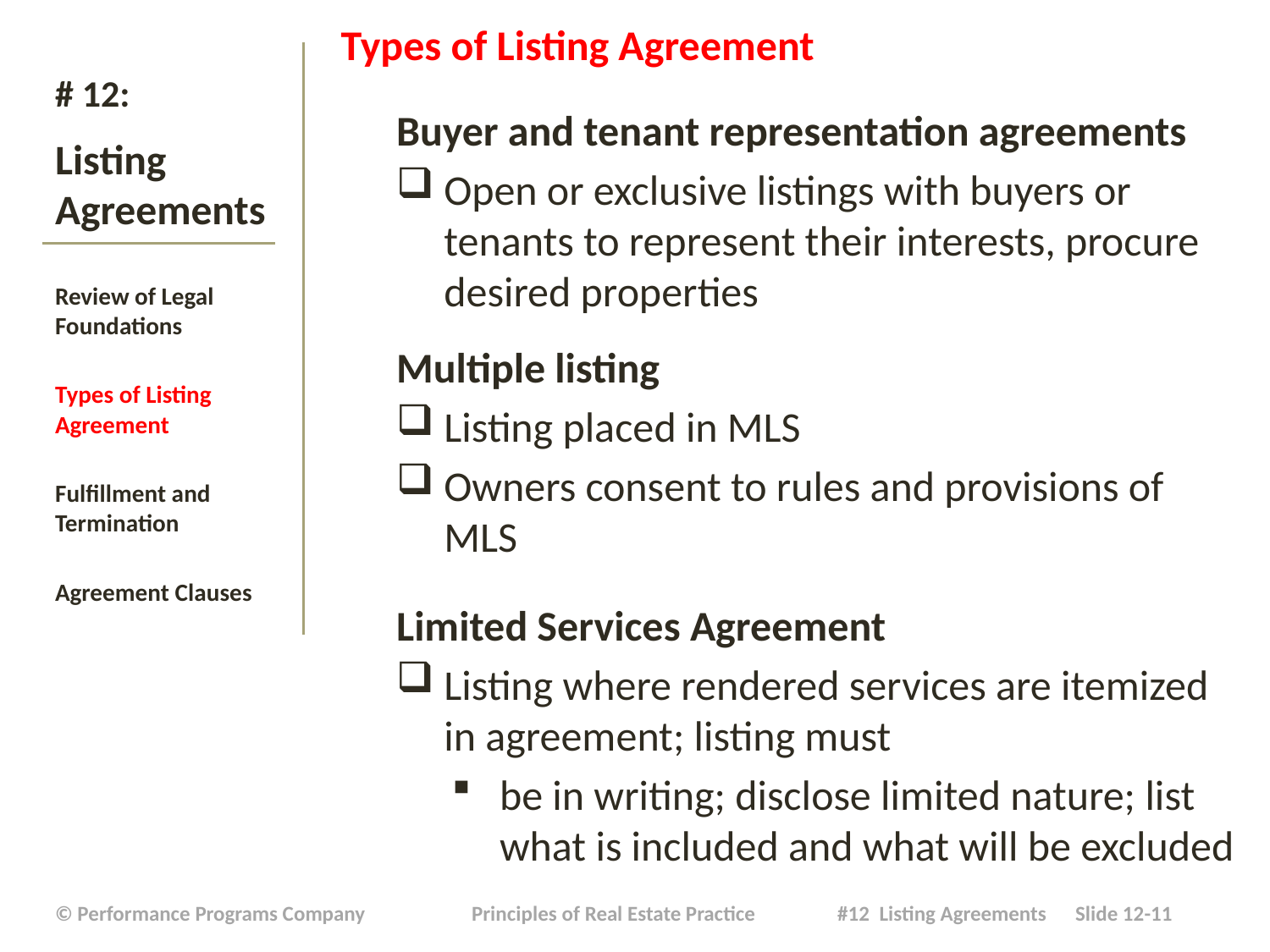

Types of Listing Agreement

Buyer and tenant representation agreements
Open or exclusive listings with buyers or tenants to represent their interests, procure desired properties

Multiple listing
Listing placed in MLS
Owners consent to rules and provisions of MLS

Limited Services Agreement
Listing where rendered services are itemized in agreement; listing must
be in writing; disclose limited nature; list what is included and what will be excluded
# # 12: Listing Agreements

Review of Legal Foundations

Types of Listing Agreement

Fulfillment and Termination

Agreement Clauses

| © Performance Programs Company Principles of Real Estate Practice #12 Listing Agreements Slide 12-11 |
| --- |